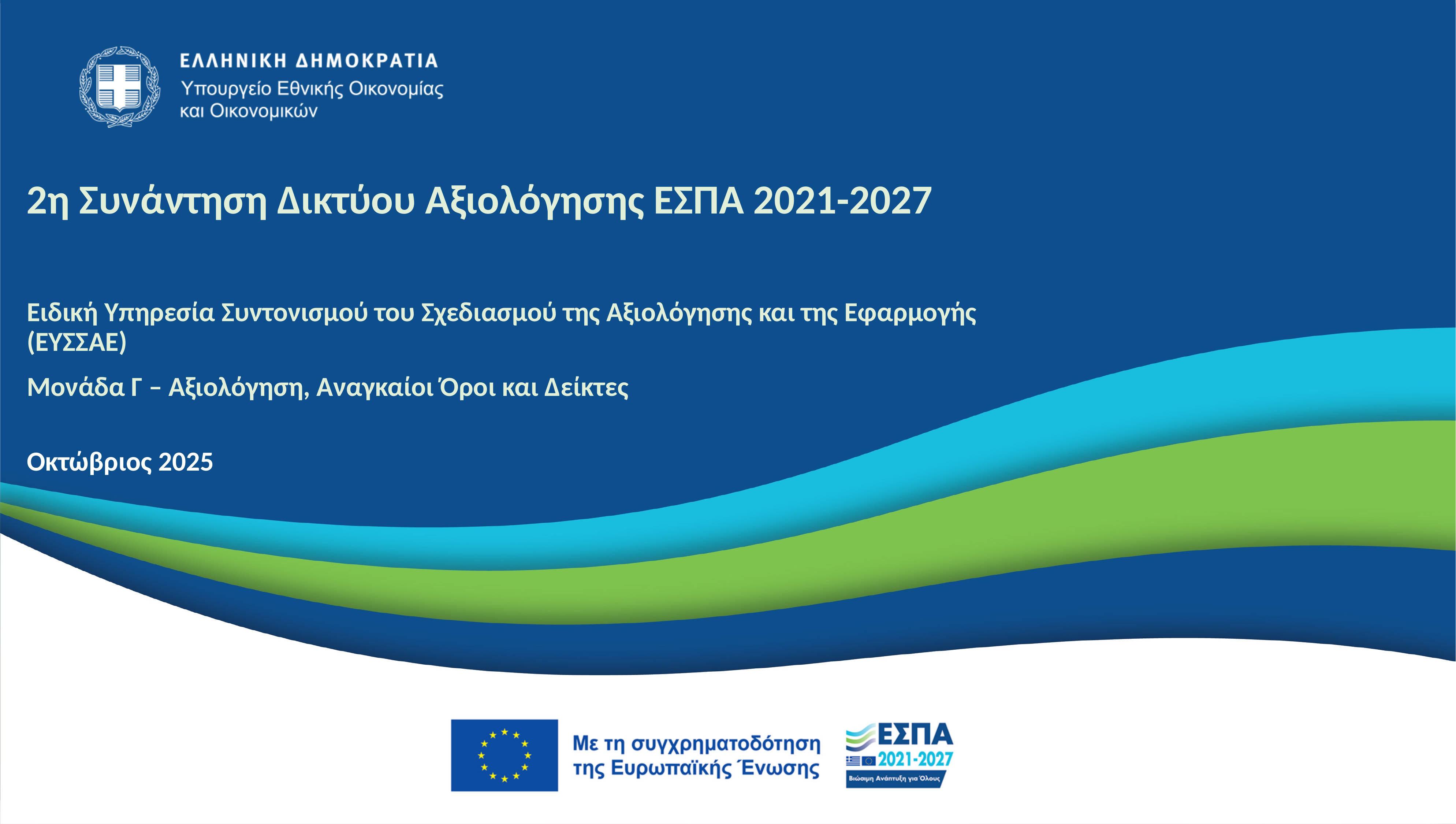

# 2η Συνάντηση Δικτύου Αξιολόγησης ΕΣΠΑ 2021-2027
Ειδική Υπηρεσία Συντονισμού του Σχεδιασμού της Αξιολόγησης και της Εφαρμογής (ΕΥΣΣΑΕ)
Μονάδα Γ – Αξιολόγηση, Αναγκαίοι Όροι και Δείκτες

Oκτώβριος 2025